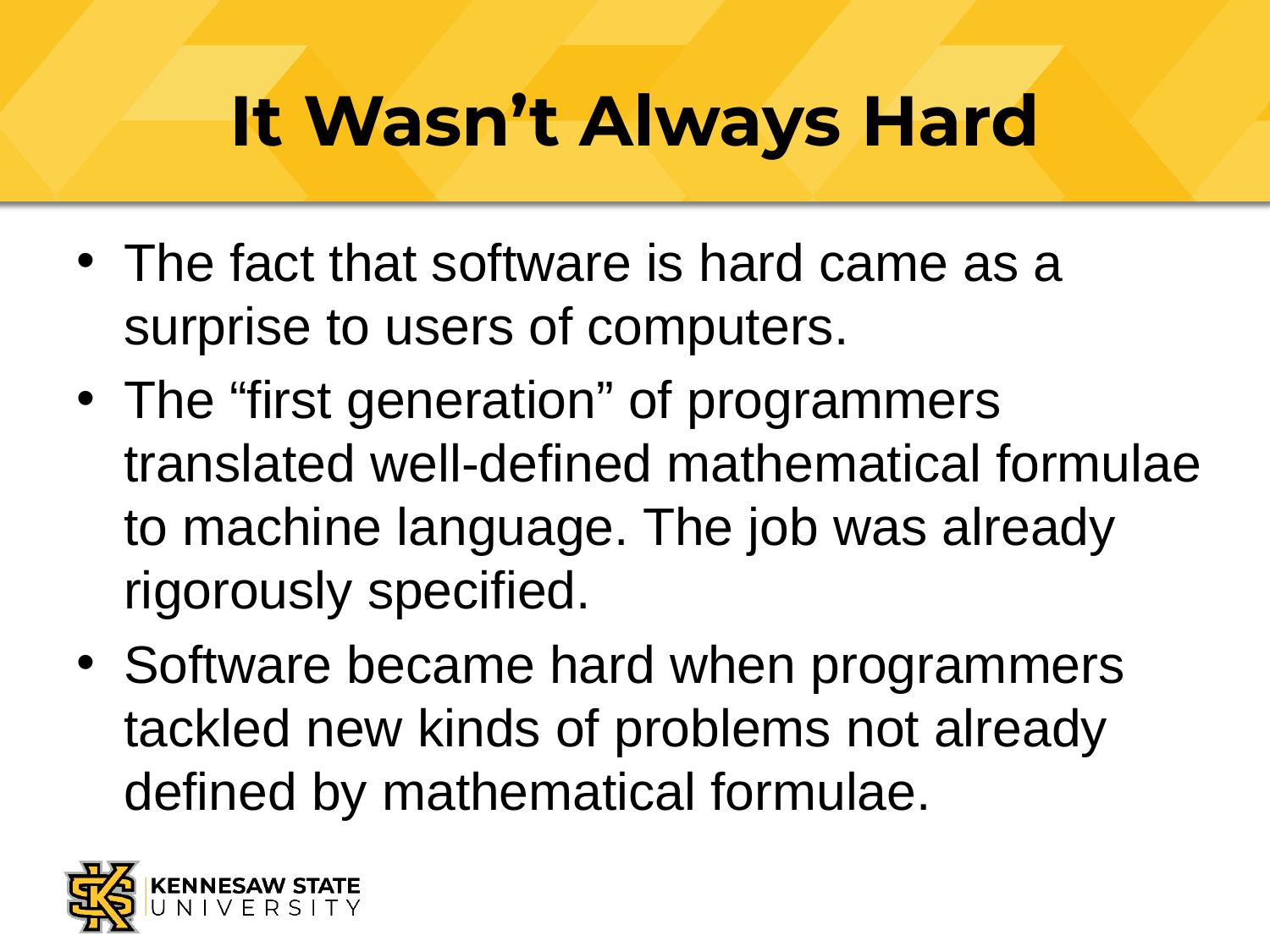

# It Wasn’t Always Hard
The fact that software is hard came as a surprise to users of computers.
The “first generation” of programmers translated well-defined mathematical formulae to machine language. The job was already rigorously specified.
Software became hard when programmers tackled new kinds of problems not already defined by mathematical formulae.